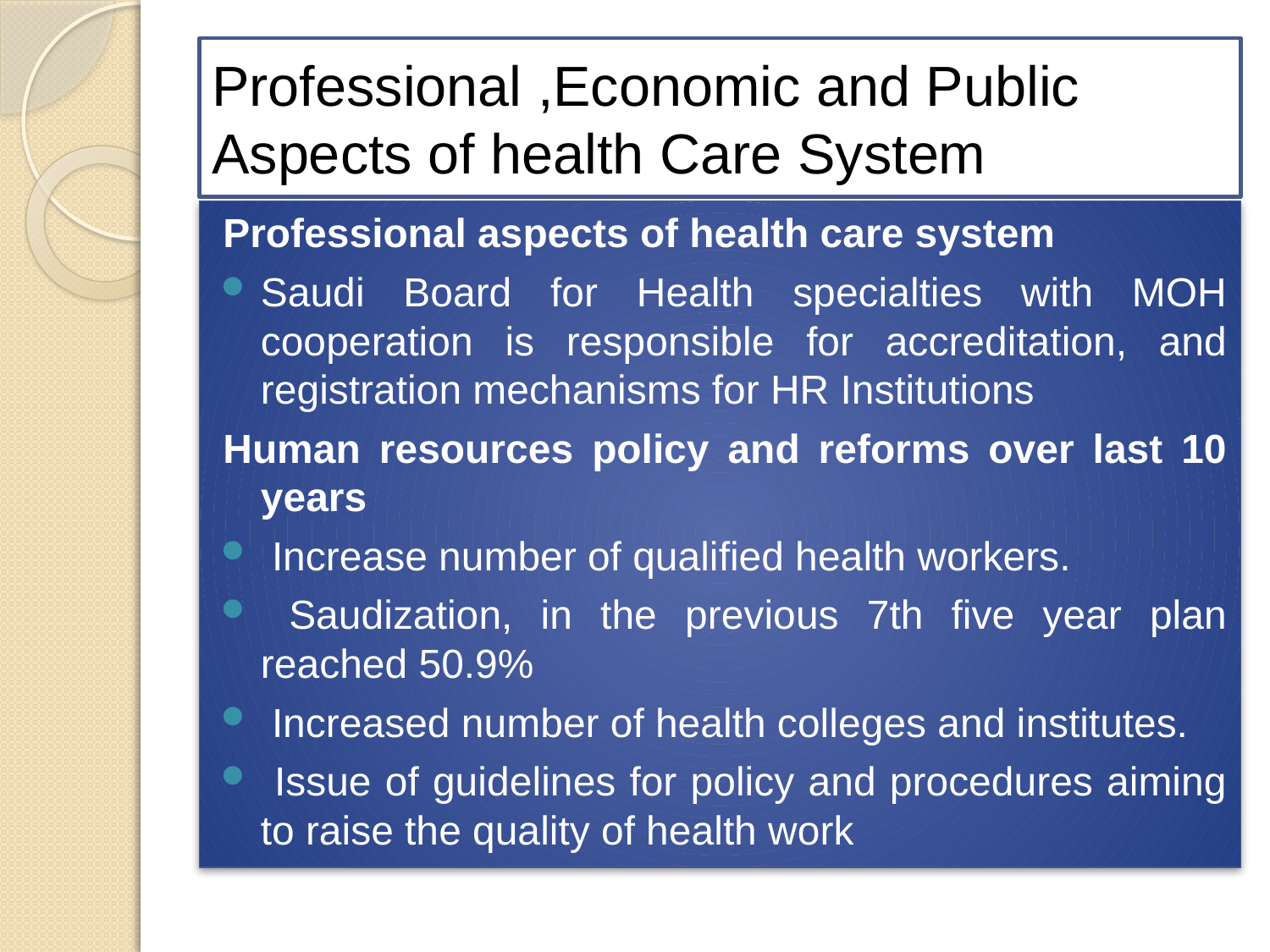

# Professional ,Economic and Public Aspects of health Care System
Professional aspects of health care system
Saudi Board for Health specialties with MOH cooperation is responsible for accreditation, and registration mechanisms for HR Institutions
Human resources policy and reforms over last 10 years
 Increase number of qualified health workers.
 Saudization, in the previous 7th five year plan reached 50.9%
 Increased number of health colleges and institutes.
 Issue of guidelines for policy and procedures aiming to raise the quality of health work